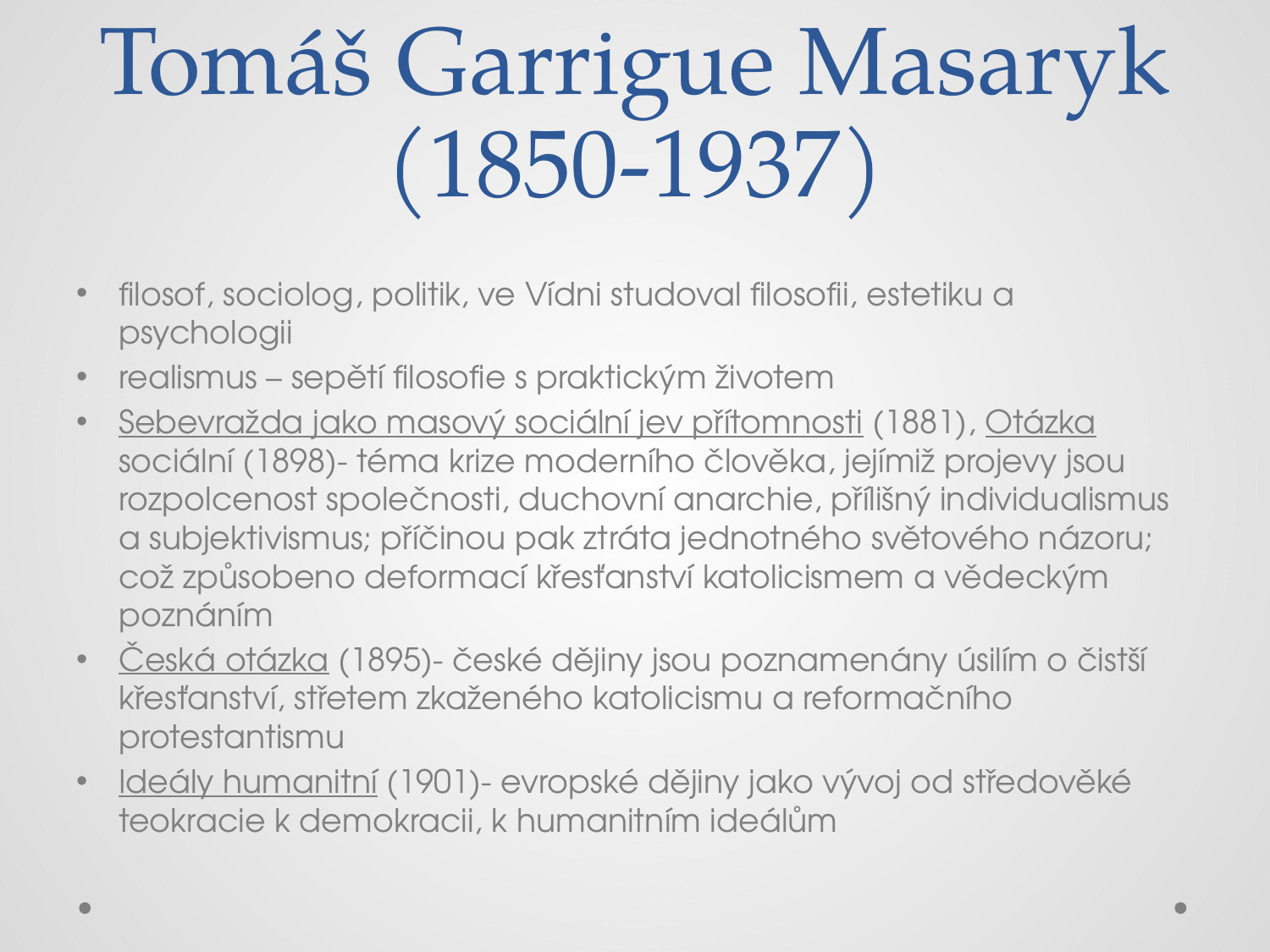

# Tomáš Garrigue Masaryk (1850-1937)

filosof, sociolog, politik, ve Vídni studoval filosofii, estetiku a psychologii
realismus – sepětí filosofie s praktickým životem
Sebevražda jako masový sociální jev přítomnosti (1881), Otázka sociální (1898)- téma krize moderního člověka, jejímiž projevy jsou rozpolcenost společnosti, duchovní anarchie, přílišný individualismus a subjektivismus; příčinou pak ztráta jednotného světového názoru; což způsobeno deformací křesťanství katolicismem a vědeckým poznáním
Česká otázka (1895)- české dějiny jsou poznamenány úsilím o čistší křesťanství, střetem zkaženého katolicismu a reformačního protestantismu
Ideály humanitní (1901)- evropské dějiny jako vývoj od středověké teokracie k demokracii, k humanitním ideálům